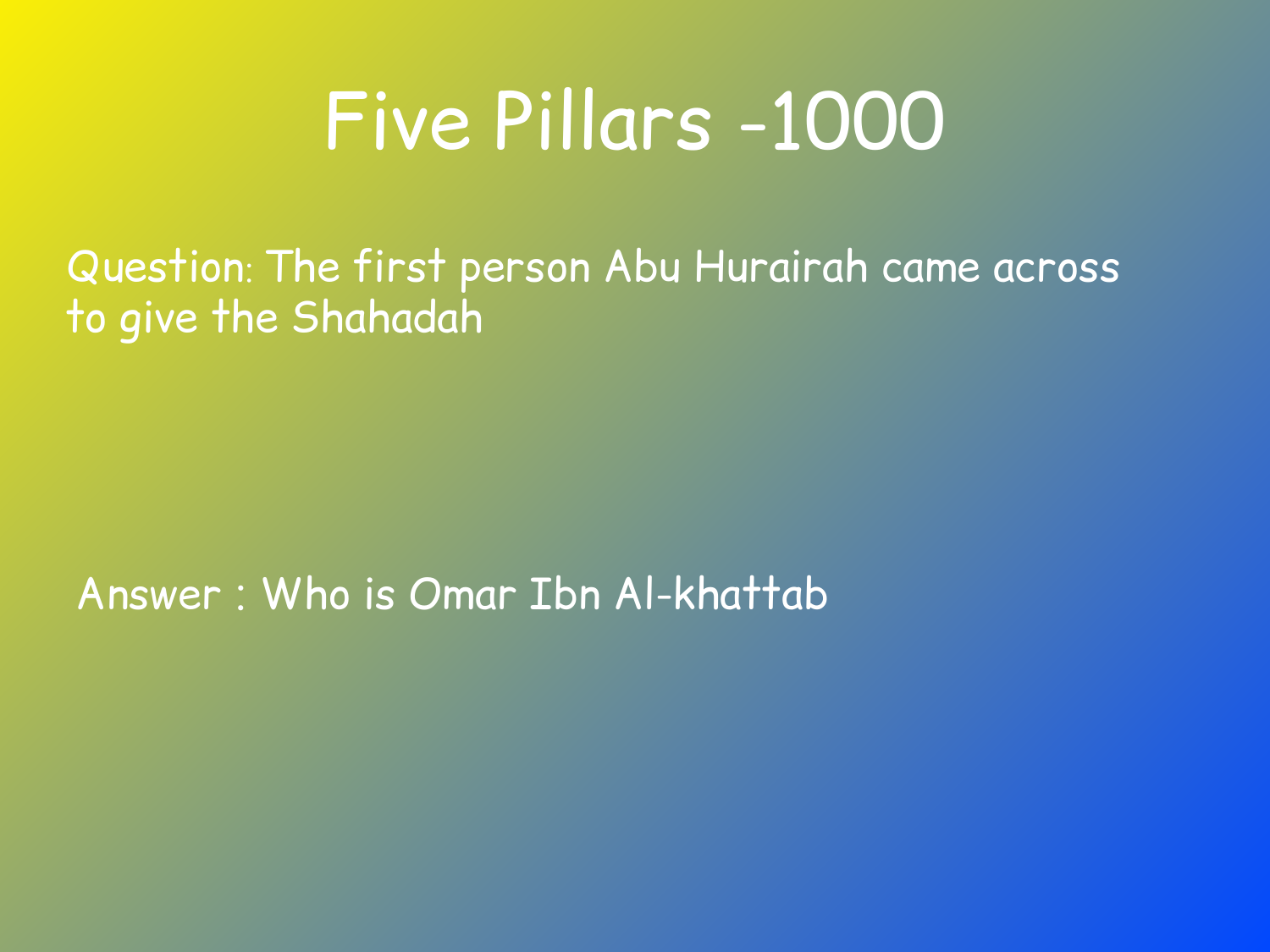

# Five Pillars -1000
Question: The first person Abu Hurairah came across to give the Shahadah

Answer : Who is Omar Ibn Al-khattab